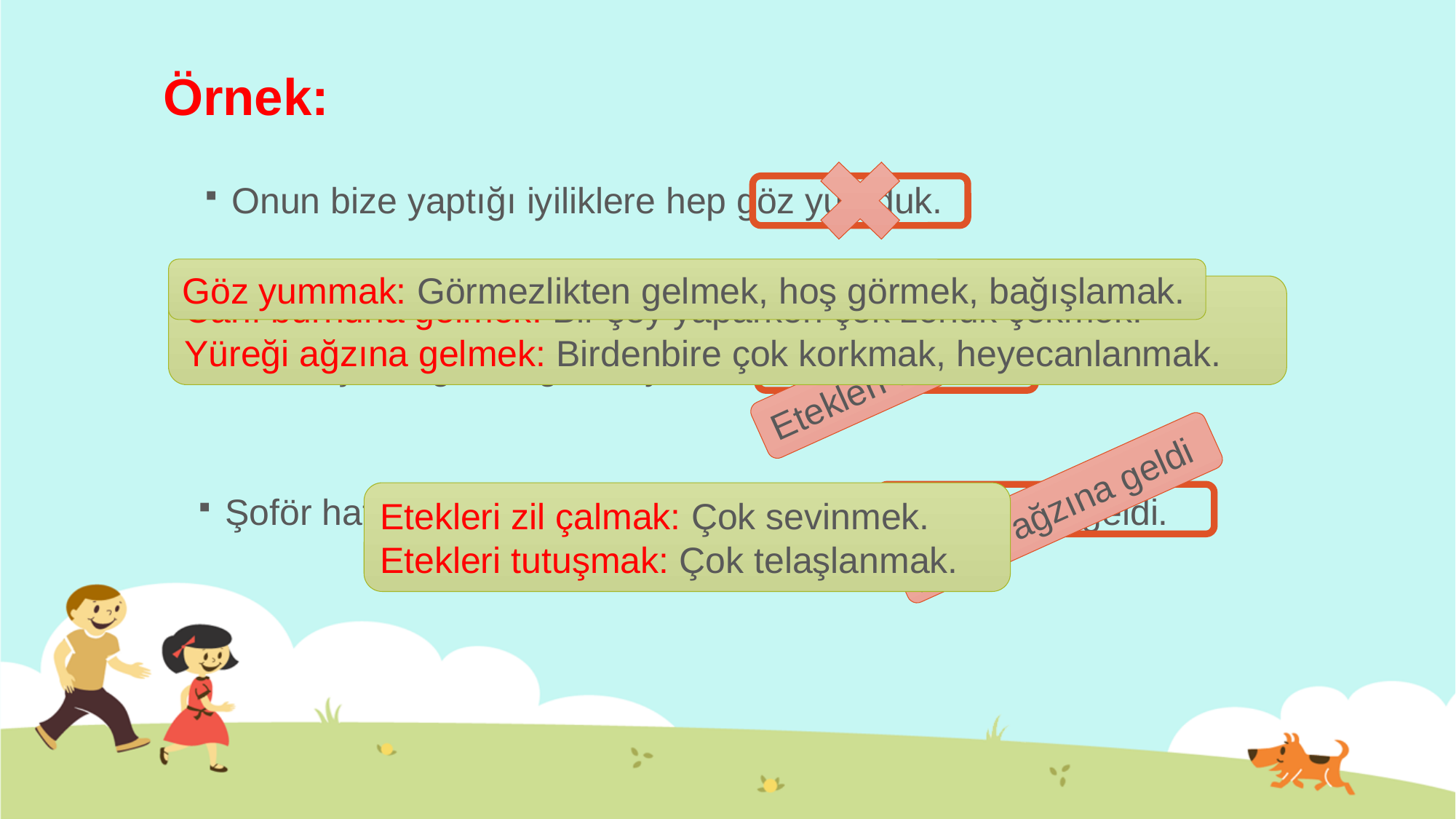

# Örnek:

Onun bize yaptığı iyiliklere hep göz yumduk.
Göz yummak: Görmezlikten gelmek, hoş görmek, bağışlamak.
Canı burnuna gelmek: Bir şey yaparken çok zorluk çekmek.
Yüreği ağzına gelmek: Birdenbire çok korkmak, heyecanlanmak.

Etekleri tutuştu
Müfettişlerin geleceğini duyunca etekleri zil çaldı.
yüreği ağzına geldi
Etekleri zil çalmak: Çok sevinmek.
Etekleri tutuşmak: Çok telaşlanmak.

Şoför hatalı sollama yapınca yolcuların canı burnuna geldi.